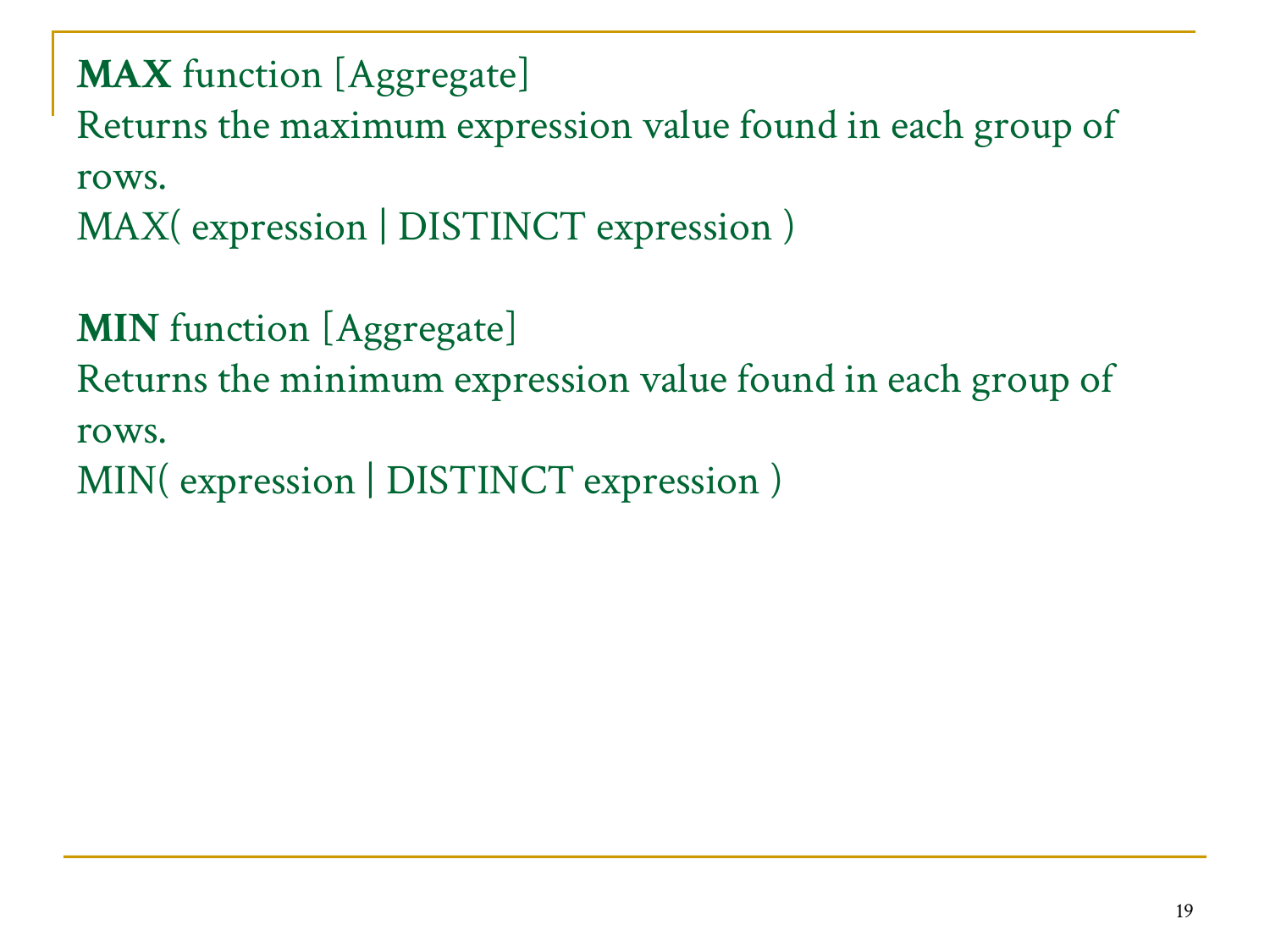

# MAX function [Aggregate] Returns the maximum expression value found in each group of rows. MAX( expression | DISTINCT expression ) MIN function [Aggregate] Returns the minimum expression value found in each group of rows. MIN( expression | DISTINCT expression )
19